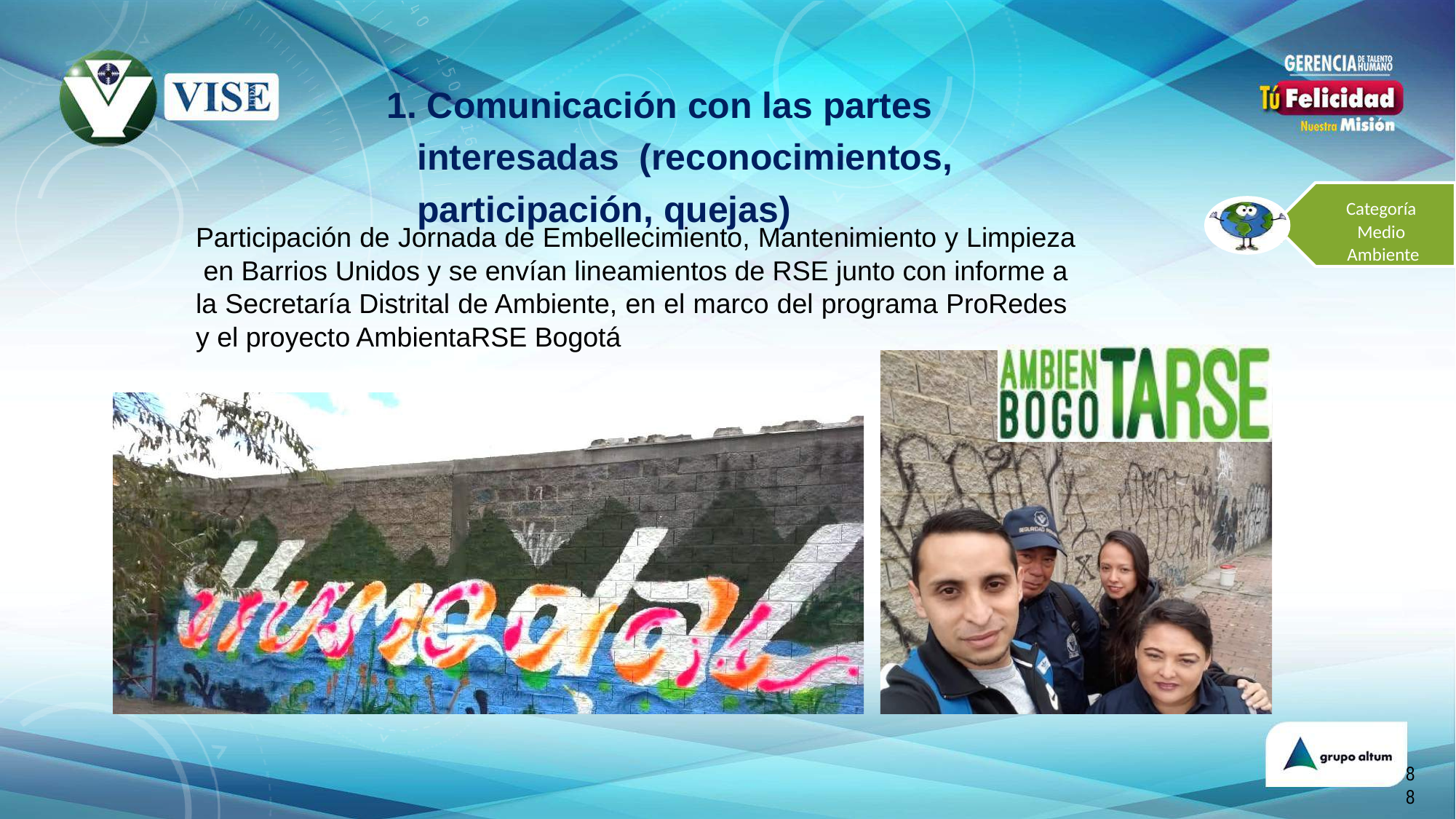

# 1. Comunicación con las partes interesadas  (reconocimientos, participación, quejas)

Categoría  Medio  Ambiente

Participación de Jornada de Embellecimiento, Mantenimiento y Limpieza  en Barrios Unidos y se envían lineamientos de RSE junto con informe a  la Secretaría Distrital de Ambiente, en el marco del programa ProRedes  y el proyecto AmbientaRSE Bogotá
88